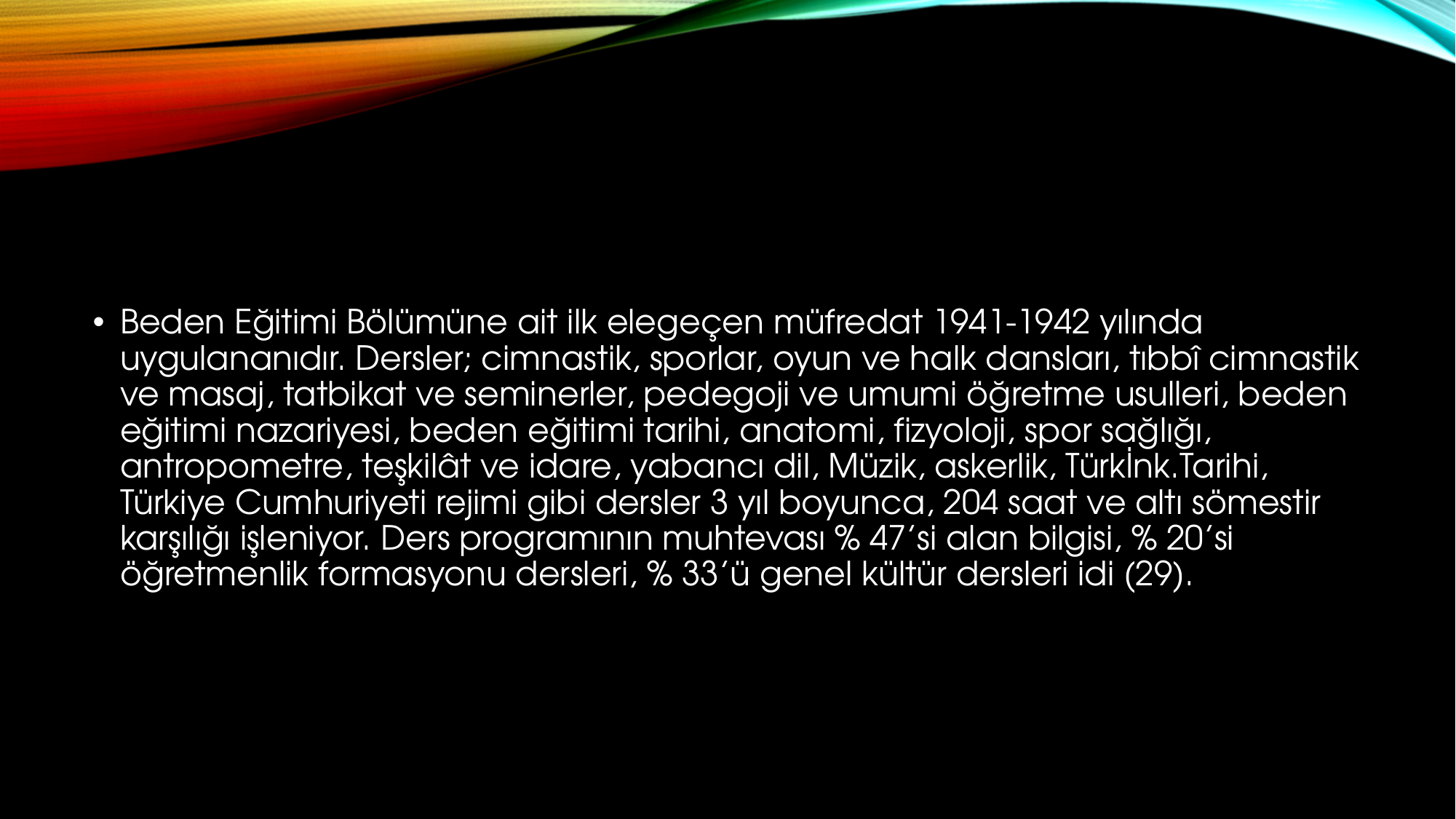

#
Beden Eğitimi Bölümüne ait ilk elegeçen müfredat 1941-1942 yılında uygulananıdır. Dersler; cimnastik, sporlar, oyun ve halk dansları, tıbbî cimnastik ve masaj, tatbikat ve seminerler, pedegoji ve umumi öğretme usulleri, beden eğitimi nazariyesi, beden eğitimi tarihi, anatomi, fizyoloji, spor sağlığı, antropometre, teşkilât ve idare, yabancı dil, Müzik, askerlik, Türkİnk.Tarihi, Türkiye Cumhuriyeti rejimi gibi dersler 3 yıl boyunca, 204 saat ve altı sömestir karşılığı işleniyor. Ders programının muhtevası % 47’si alan bilgisi, % 20’si öğretmenlik formasyonu dersleri, % 33’ü genel kültür dersleri idi (29).